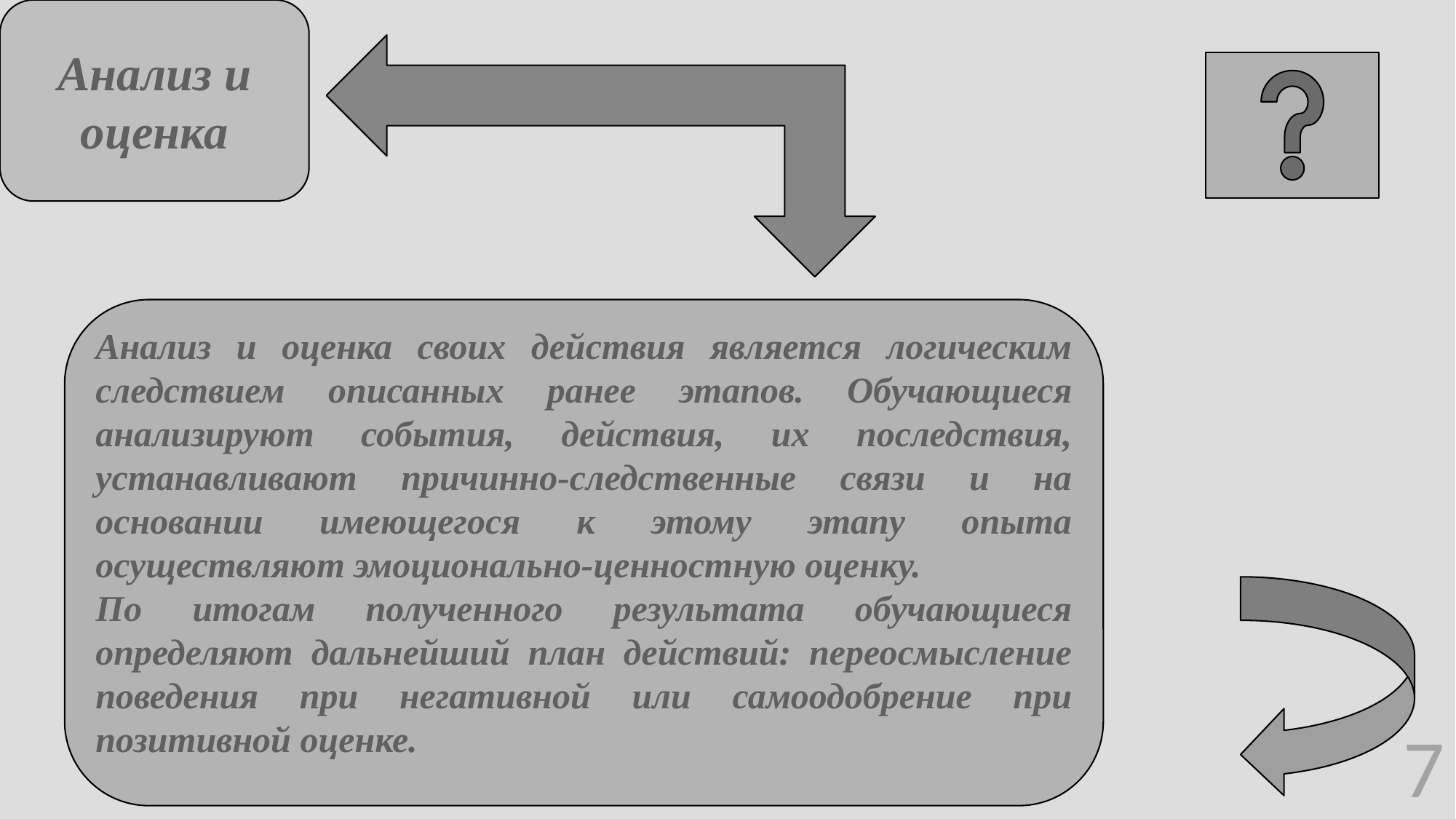

Анализ и оценка

Анализ и оценка своих действия является логическим следствием описанных ранее этапов. Обучающиеся анализируют события, действия, их последствия, устанавливают причинно-следственные связи и на основании имеющегося к этому этапу опыта осуществляют эмоционально-ценностную оценку.
По итогам полученного результата обучающиеся определяют дальнейший план действий: переосмысление поведения при негативной или самоодобрение при позитивной оценке.

7